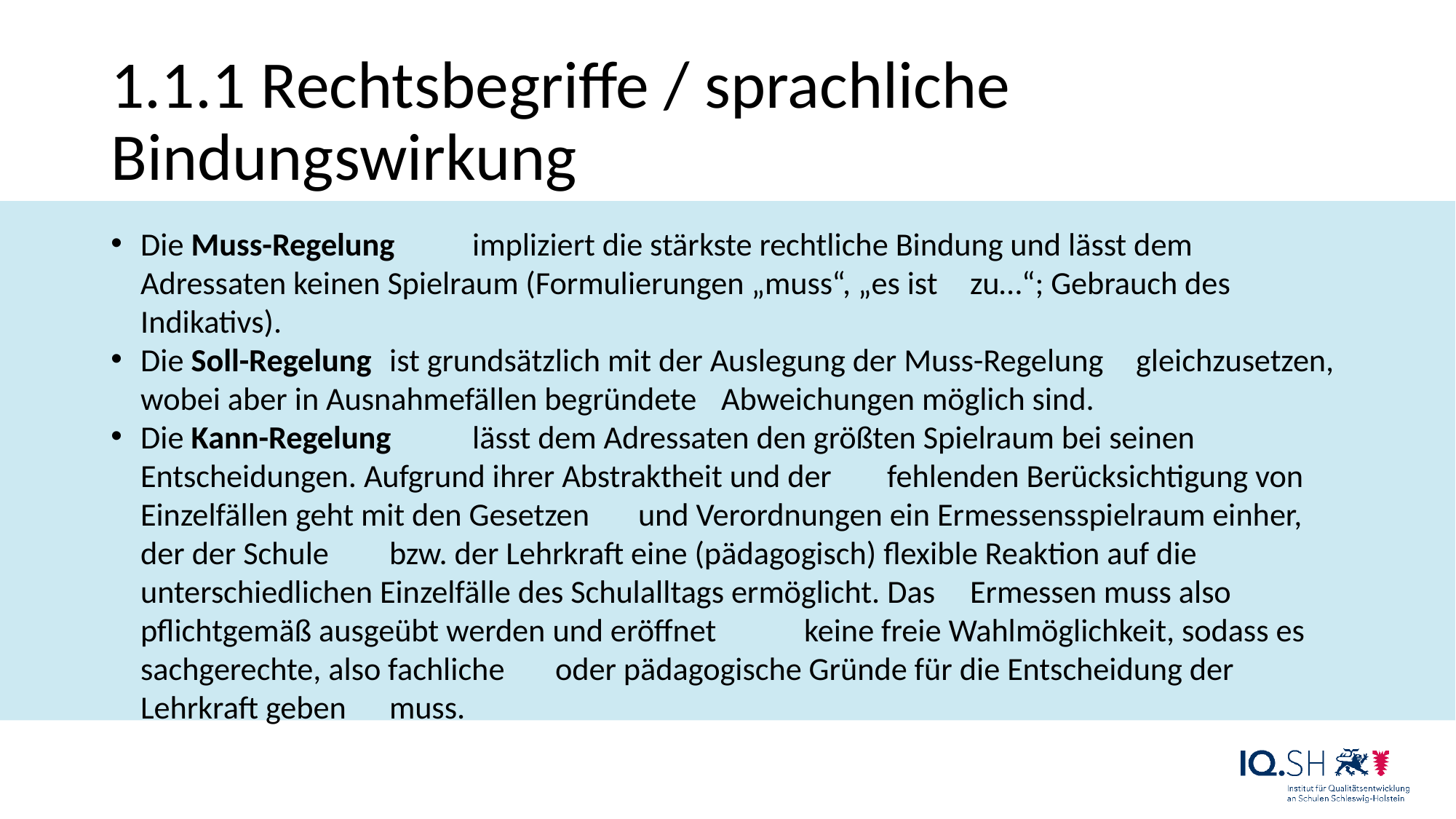

# 1.1.1 Rechtsbegriffe / sprachliche Bindungswirkung
Die Muss-Regelung 	impliziert die stärkste rechtliche Bindung und lässt dem 					Adressaten keinen Spielraum (Formulierungen „muss“, „es ist 					zu…“; Gebrauch des Indikativs).
Die Soll-Regelung 	ist grundsätzlich mit der Auslegung der Muss-Regelung 					gleichzusetzen, wobei aber in Ausnahmefällen begründete 					Abweichungen möglich sind.
Die Kann-Regelung 	lässt dem Adressaten den größten Spielraum bei seinen 					Entscheidungen. Aufgrund ihrer Abstraktheit und der 					fehlenden Berücksichtigung von Einzelfällen geht mit den Gesetzen 				und Verordnungen ein Ermessensspielraum einher, der der Schule 				bzw. der Lehrkraft eine (pädagogisch) flexible Reaktion auf die 				unterschiedlichen Einzelfälle des Schulalltags ermöglicht. Das 					Ermessen muss also pflichtgemäß ausgeübt werden und eröffnet 				keine freie Wahlmöglichkeit, sodass es sachgerechte, also fachliche 				oder pädagogische Gründe für die Entscheidung der Lehrkraft geben 				muss.